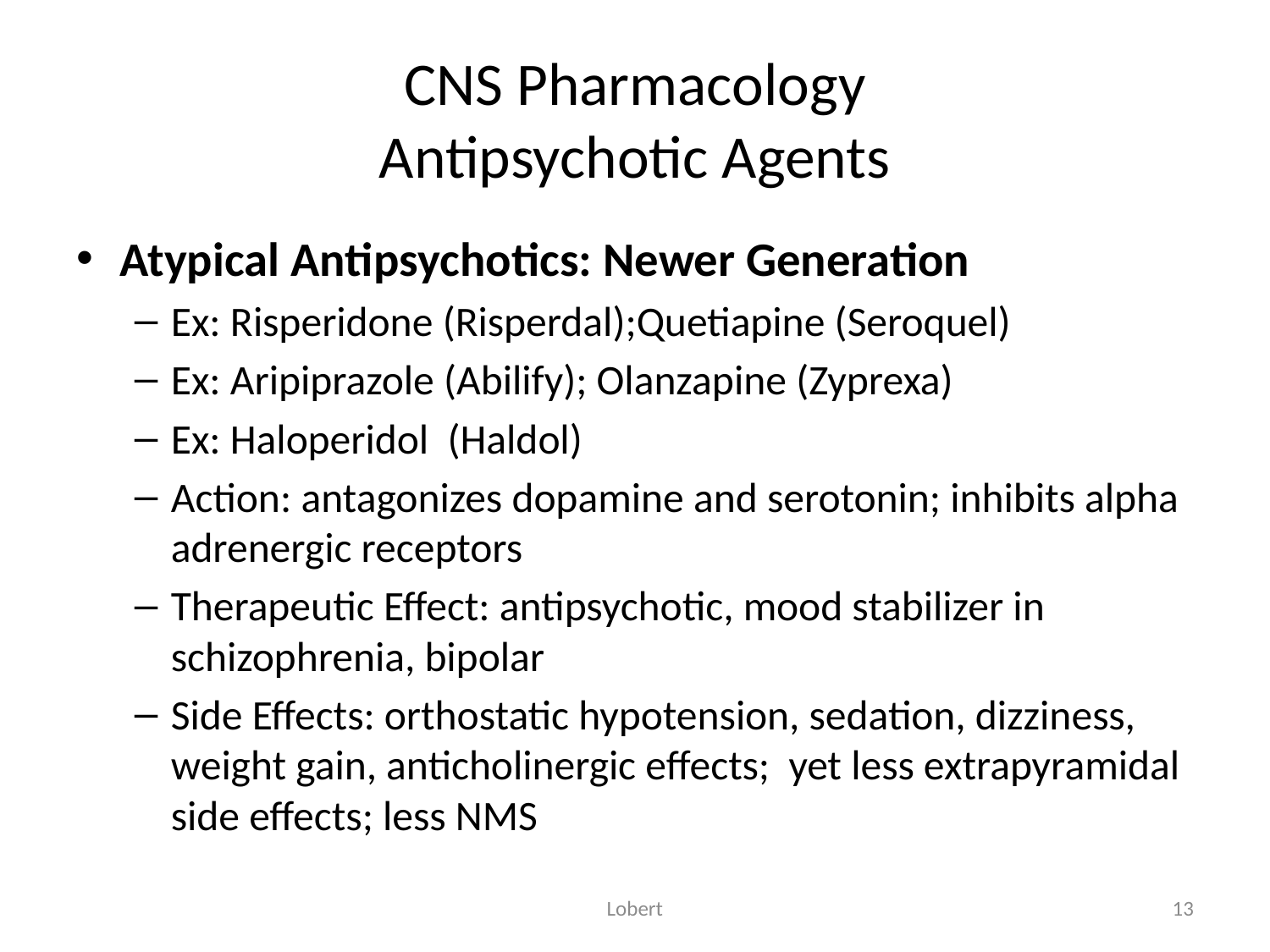

# CNS Pharmacology Antipsychotic Agents
Atypical Antipsychotics: Newer Generation
Ex: Risperidone (Risperdal);Quetiapine (Seroquel)
Ex: Aripiprazole (Abilify); Olanzapine (Zyprexa)
Ex: Haloperidol  (Haldol)
Action: antagonizes dopamine and serotonin; inhibits alpha adrenergic receptors
Therapeutic Effect: antipsychotic, mood stabilizer in schizophrenia, bipolar
Side Effects: orthostatic hypotension, sedation, dizziness, weight gain, anticholinergic effects;  yet less extrapyramidal side effects; less NMS
Lobert
13